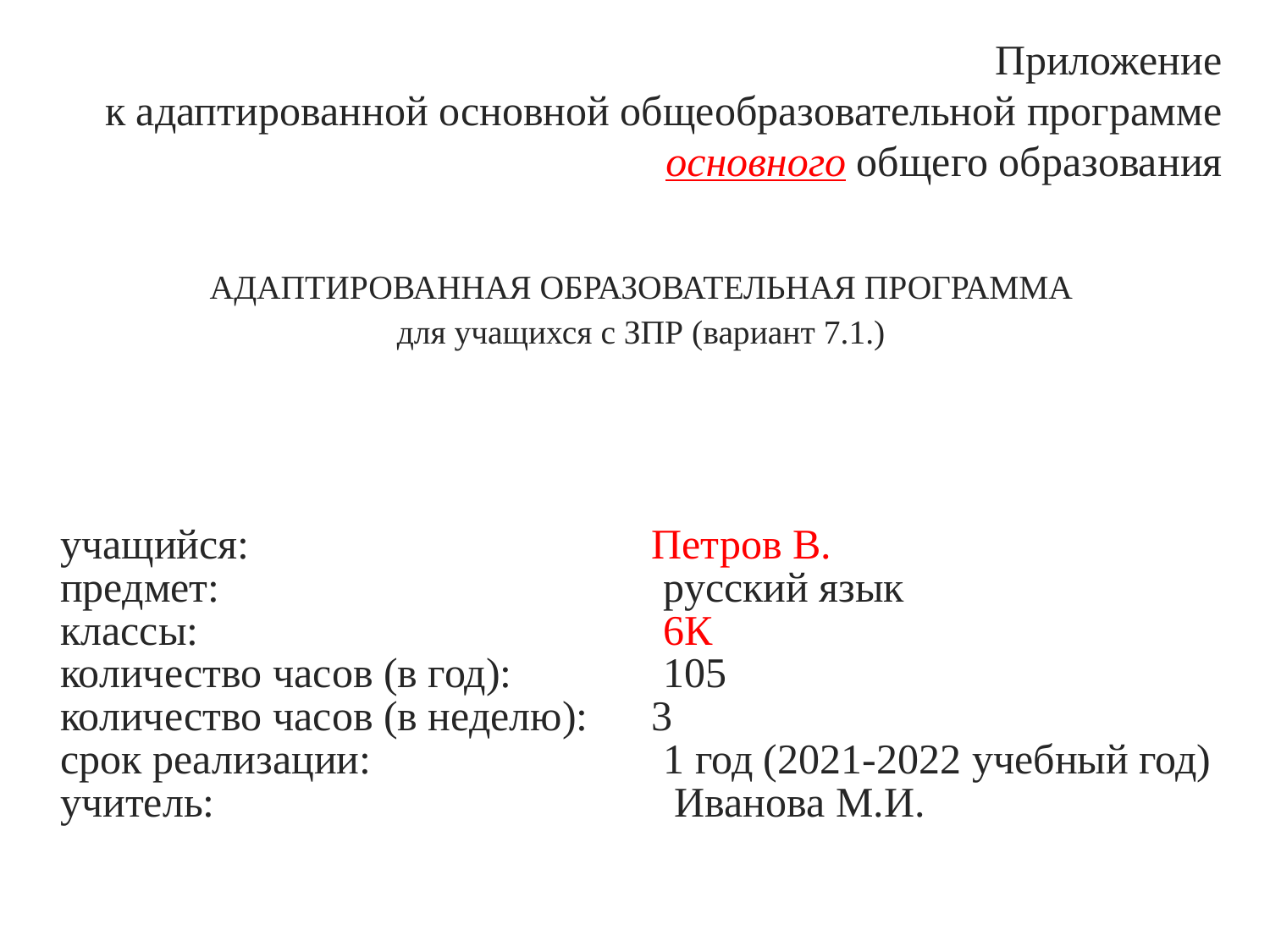

Приложение
к адаптированной основной общеобразовательной программе
основного общего образования

АДАПТИРОВАННАЯ ОБРАЗОВАТЕЛЬНАЯ ПРОГРАММА
для учащихся с ЗПР (вариант 7.1.)

учащийся:                                      Петров В.
предмет:		                     русский язык
классы: 			         6К
количество часов (в год):	         105
количество часов (в неделю):      3
срок реализации:		         1 год (2021-2022 учебный год)
учитель:			          Иванова М.И.